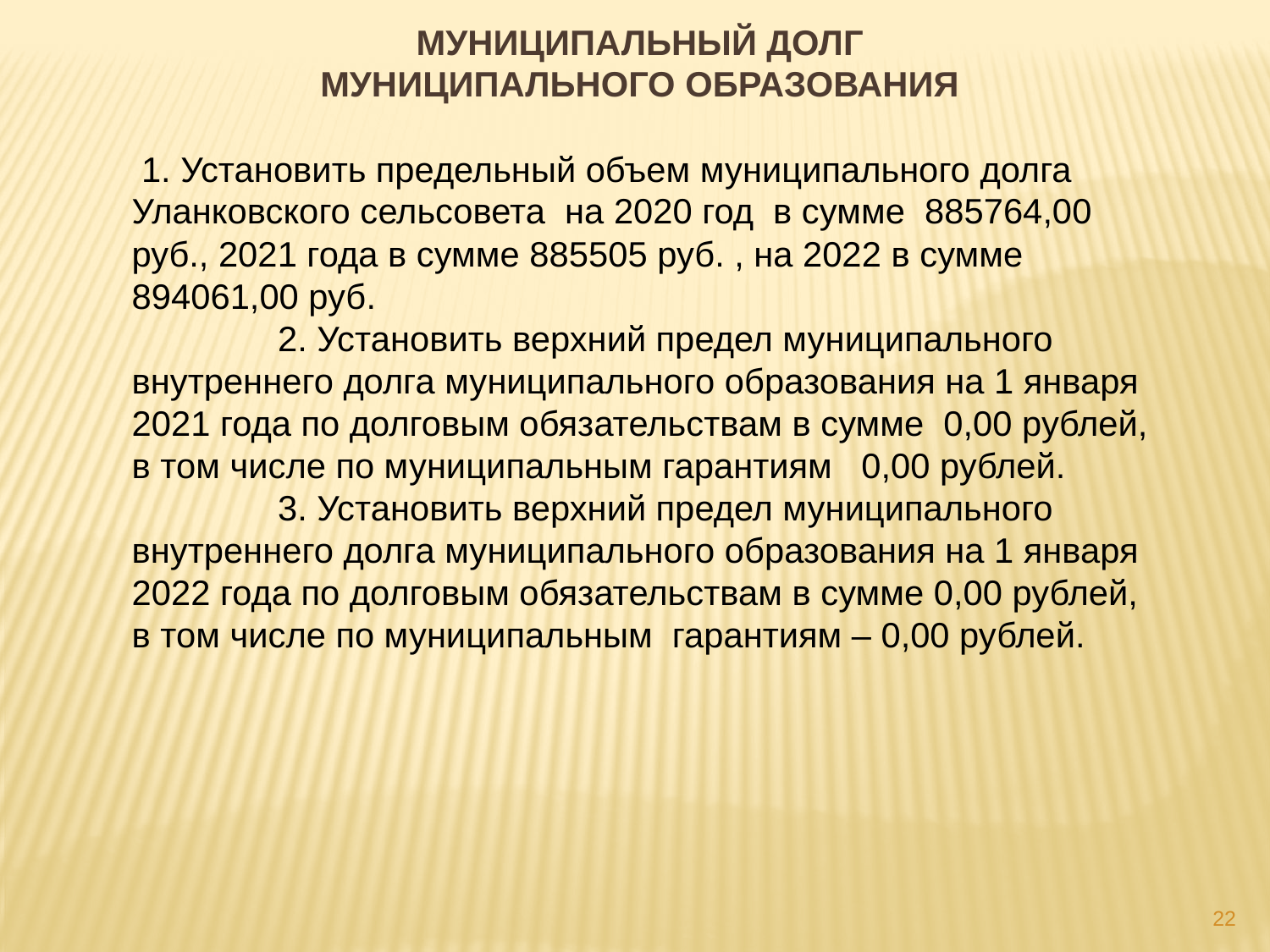

МУНИЦИПАЛЬНЫЙ ДОЛГ
МУНИЦИПАЛЬНОГО ОБРАЗОВАНИЯ

 1. Установить предельный объем муниципального долга Уланковского сельсовета  на 2020 год  в сумме  885764,00 руб., 2021 года в сумме 885505 руб. , на 2022 в сумме 894061,00 руб.
               2. Установить верхний предел муниципального внутреннего долга муниципального образования на 1 января 2021 года по долговым обязательствам в сумме  0,00 рублей, в том числе по муниципальным гарантиям   0,00 рублей.
               3. Установить верхний предел муниципального внутреннего долга муниципального образования на 1 января 2022 года по долговым обязательствам в сумме 0,00 рублей, в том числе по муниципальным  гарантиям – 0,00 рублей.

22